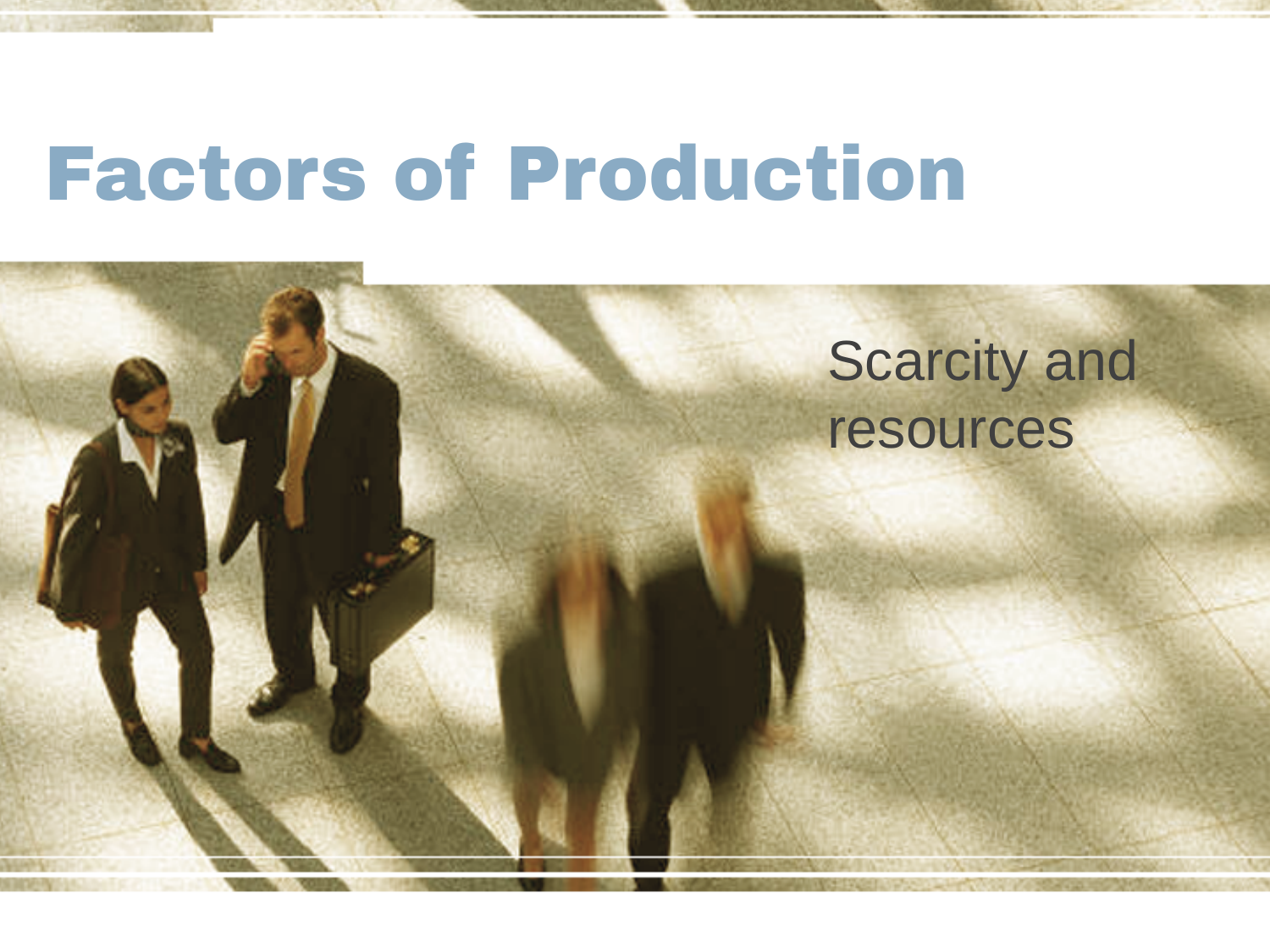

# Factors of Production
Scarcity and resources